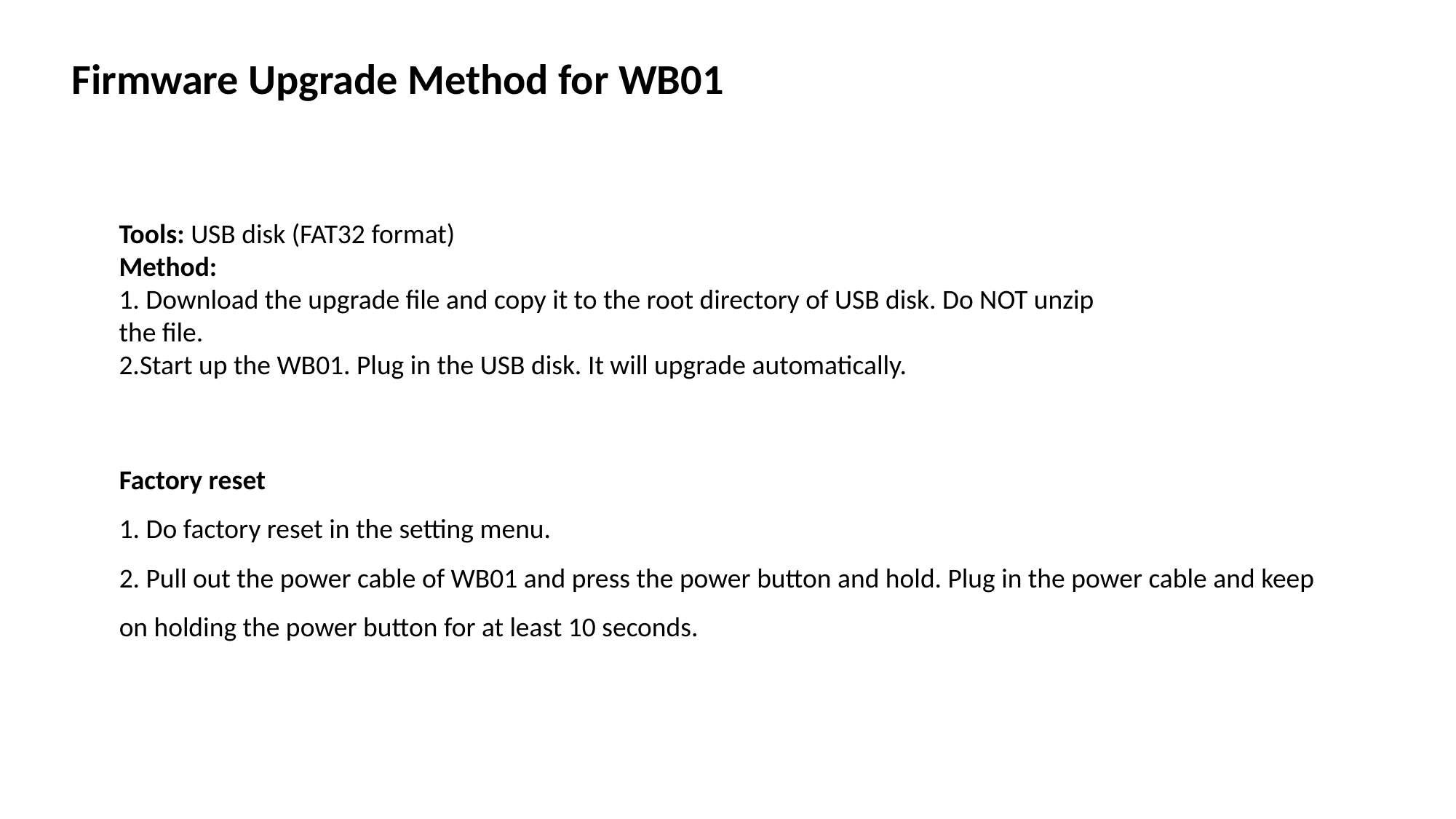

Firmware Upgrade Method for WB01
Tools: USB disk (FAT32 format)
Method:
1. Download the upgrade file and copy it to the root directory of USB disk. Do NOT unzip the file.
2.Start up the WB01. Plug in the USB disk. It will upgrade automatically.
Factory reset
1. Do factory reset in the setting menu.
2. Pull out the power cable of WB01 and press the power button and hold. Plug in the power cable and keep on holding the power button for at least 10 seconds.